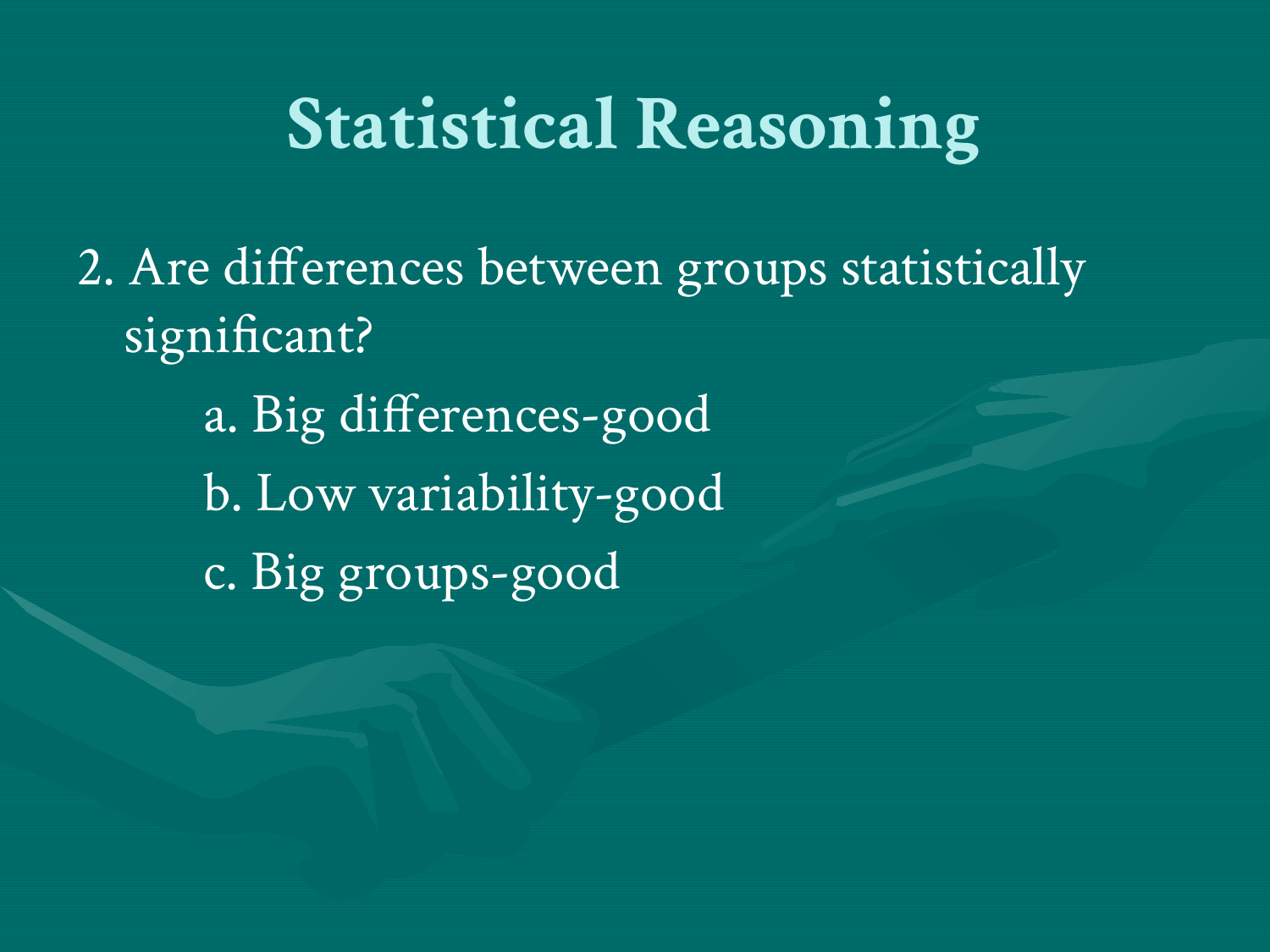

# Statistical Reasoning
2. Are differences between groups statistically significant?
          a. Big differences-good
          b. Low variability-good
          c. Big groups-good